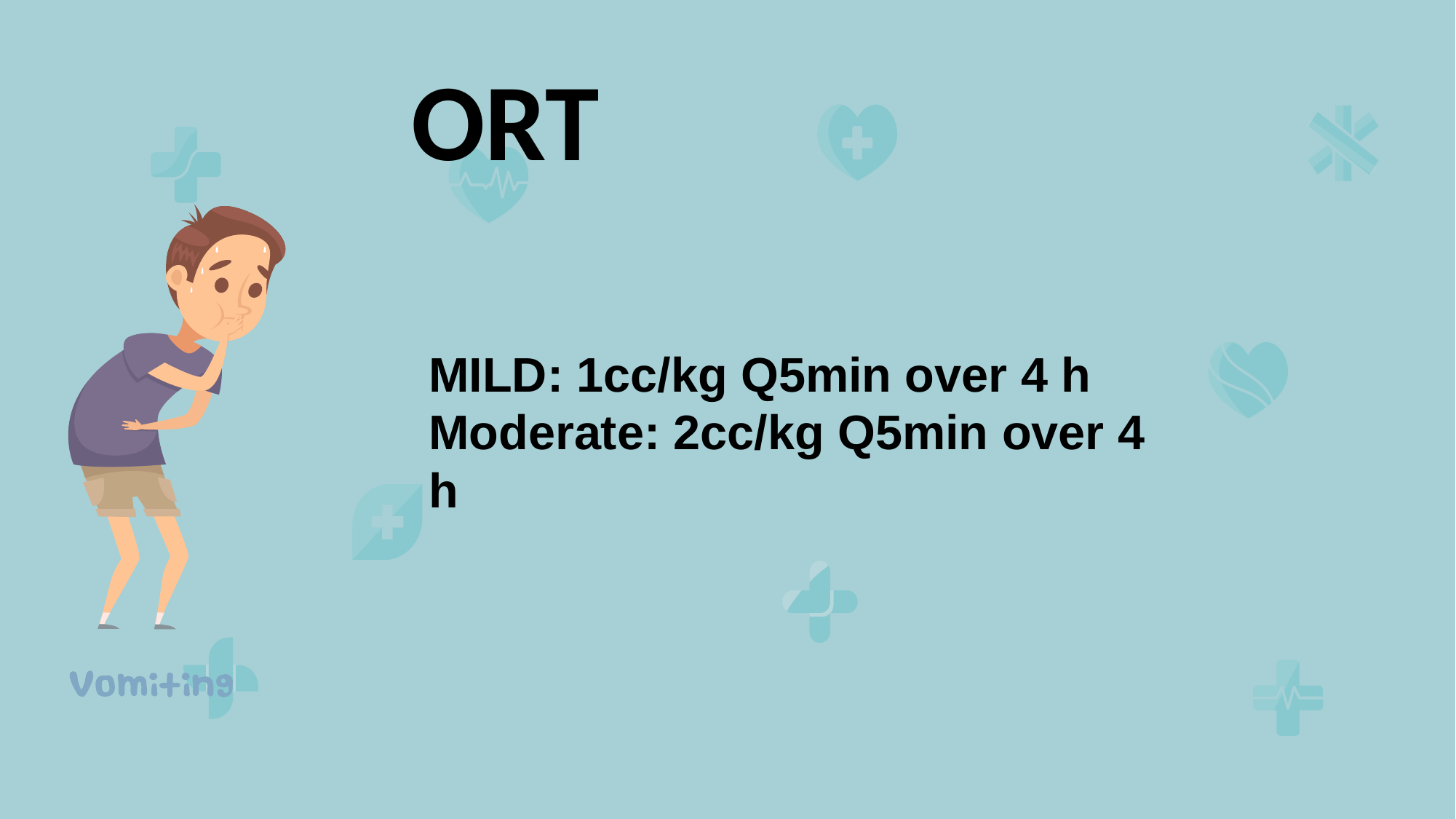

ORT
MILD: 1cc/kg Q5min over 4 h
Moderate: 2cc/kg Q5min over 4 h